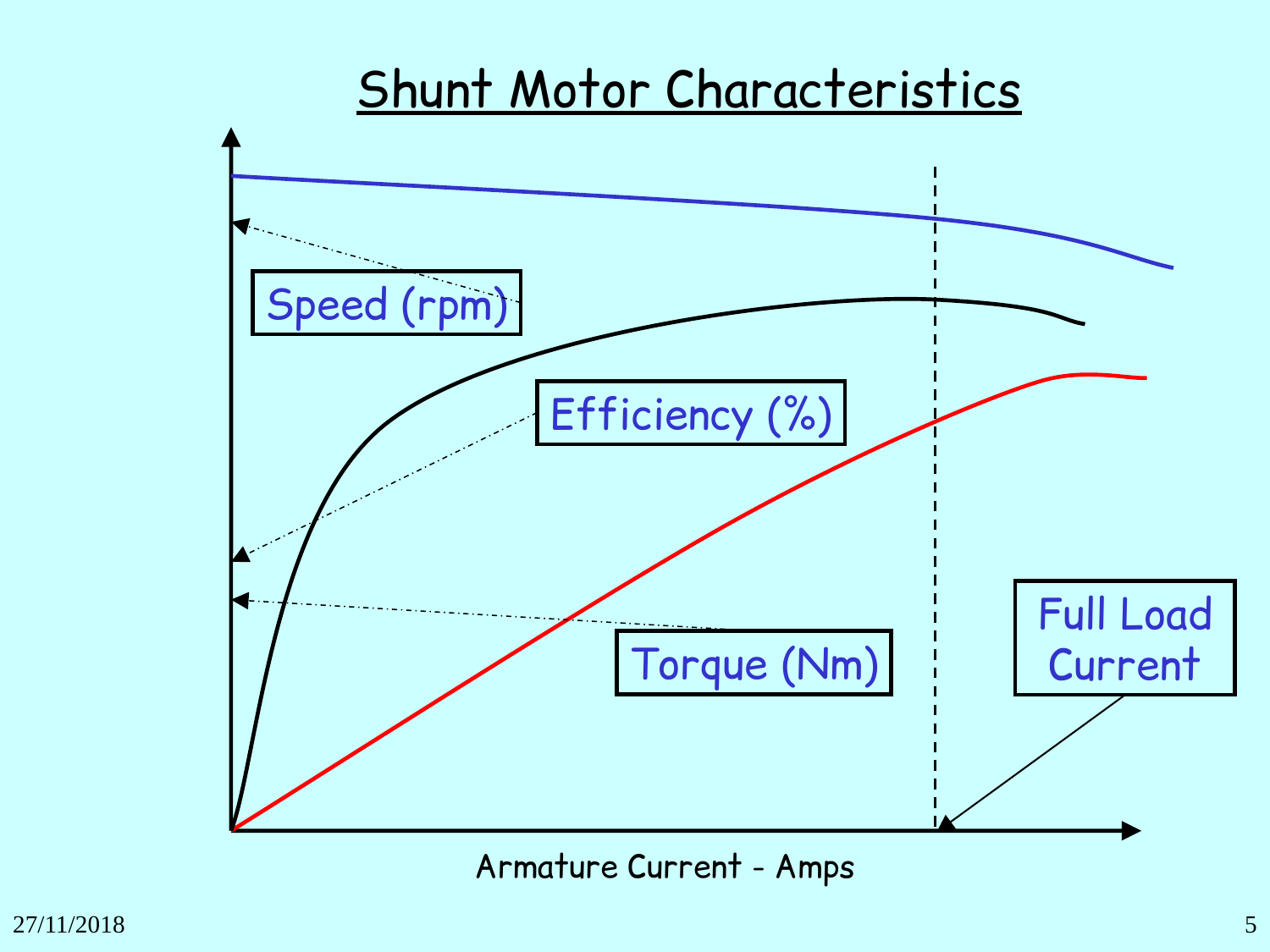

Shunt Motor Characteristics

Speed (rpm)

Efficiency (%)

Full Load Current
Torque (Nm)

Armature Current - Amps
27/11/2018
5